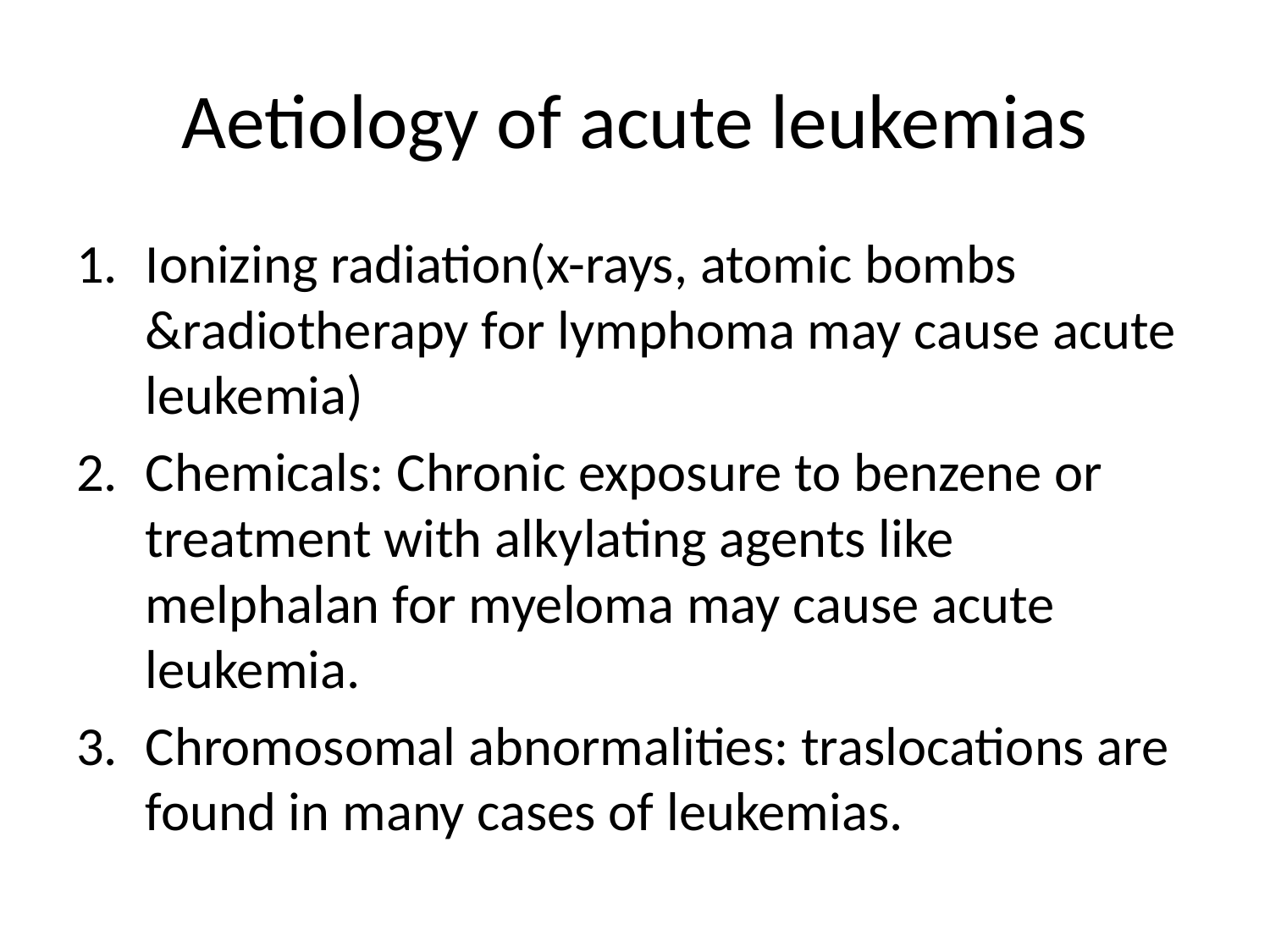

# Aetiology of acute leukemias
Ionizing radiation(x-rays, atomic bombs &radiotherapy for lymphoma may cause acute leukemia)
Chemicals: Chronic exposure to benzene or treatment with alkylating agents like melphalan for myeloma may cause acute leukemia.
Chromosomal abnormalities: traslocations are found in many cases of leukemias.